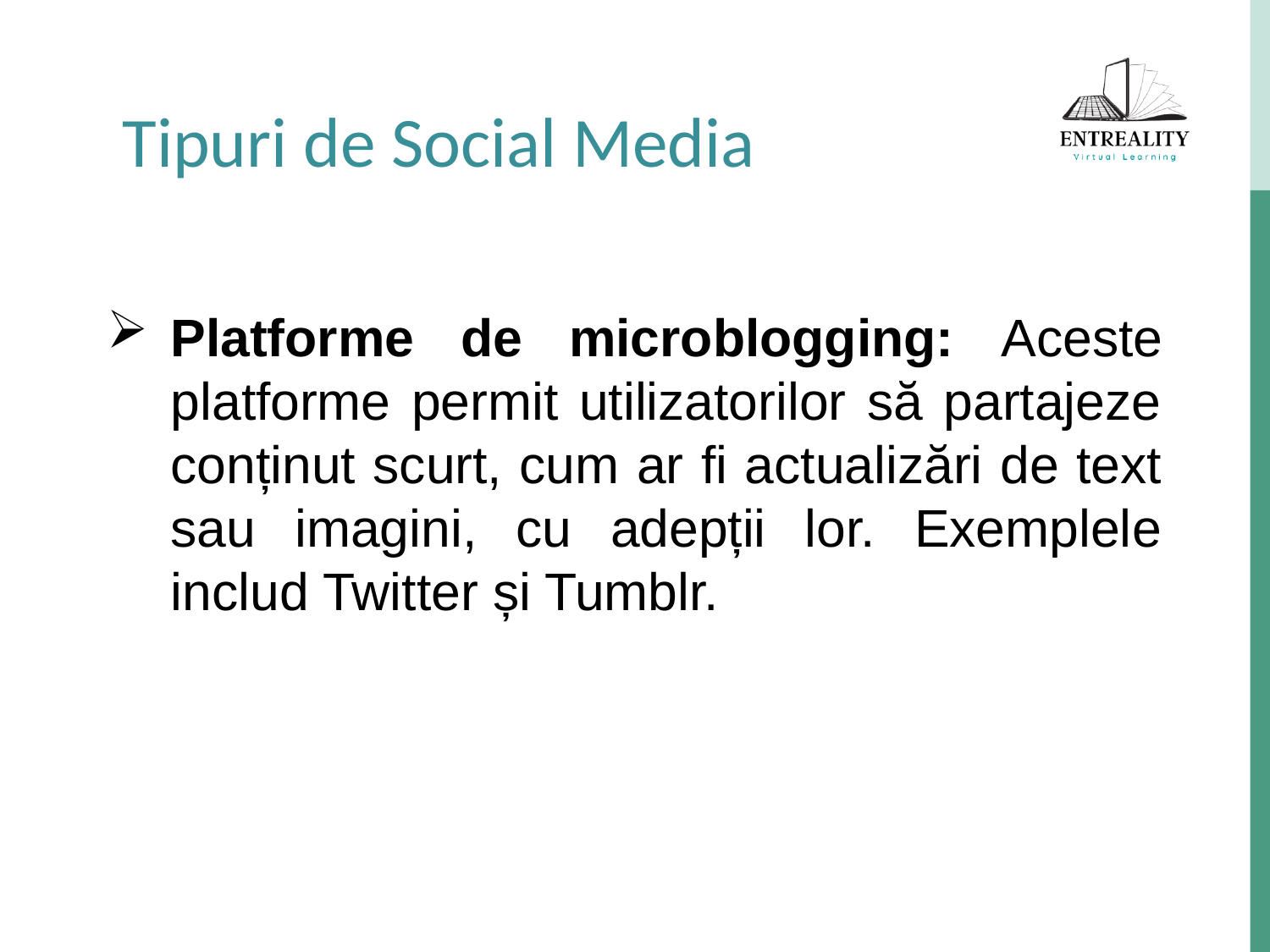

Tipuri de Social Media
Platforme de microblogging: Aceste platforme permit utilizatorilor să partajeze conținut scurt, cum ar fi actualizări de text sau imagini, cu adepții lor. Exemplele includ Twitter și Tumblr.